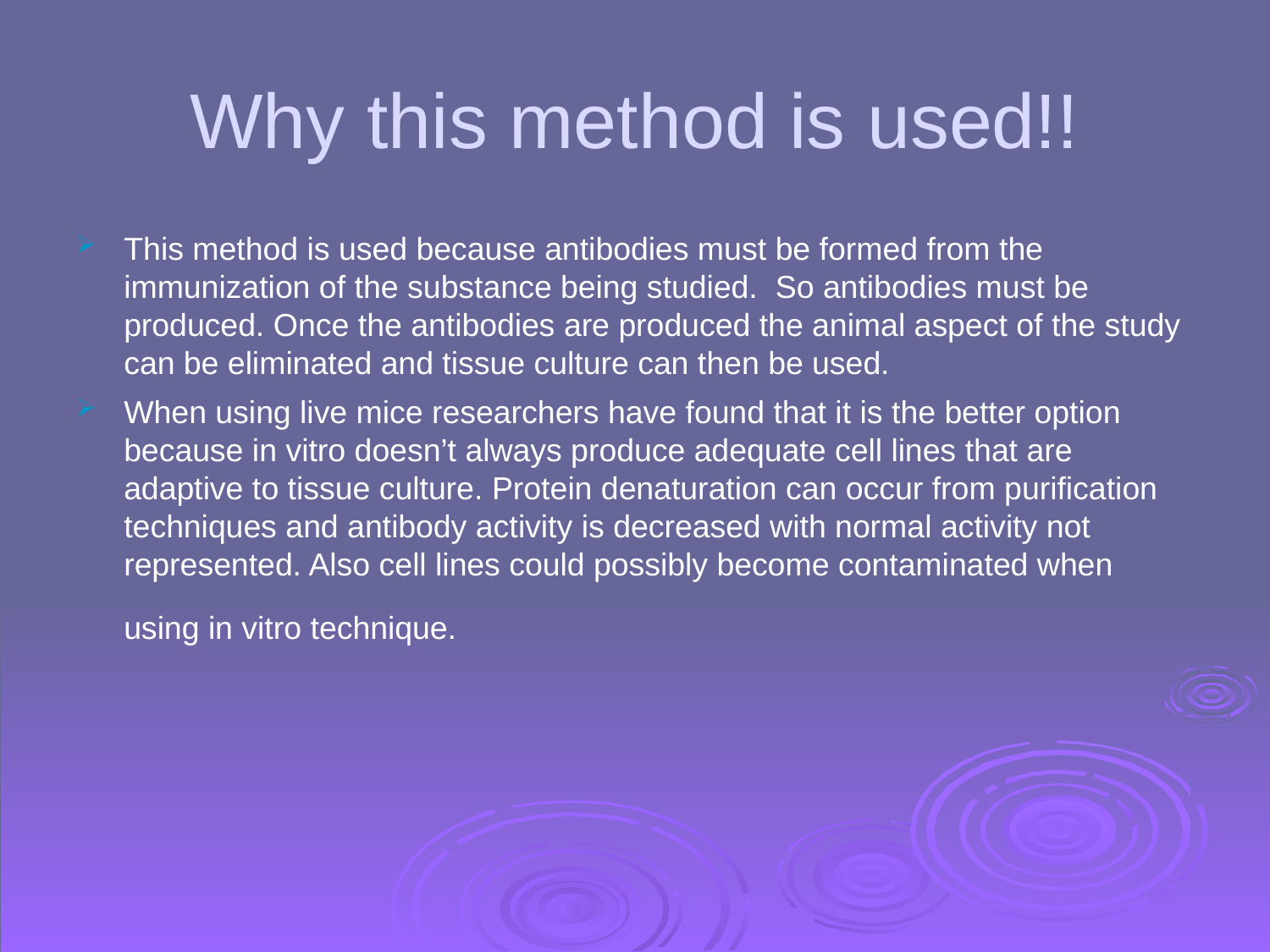

# Why this method is used!!
This method is used because antibodies must be formed from the immunization of the substance being studied.  So antibodies must be produced. Once the antibodies are produced the animal aspect of the study can be eliminated and tissue culture can then be used.
When using live mice researchers have found that it is the better option because in vitro doesn’t always produce adequate cell lines that are adaptive to tissue culture. Protein denaturation can occur from purification techniques and antibody activity is decreased with normal activity not represented. Also cell lines could possibly become contaminated when using in vitro technique.